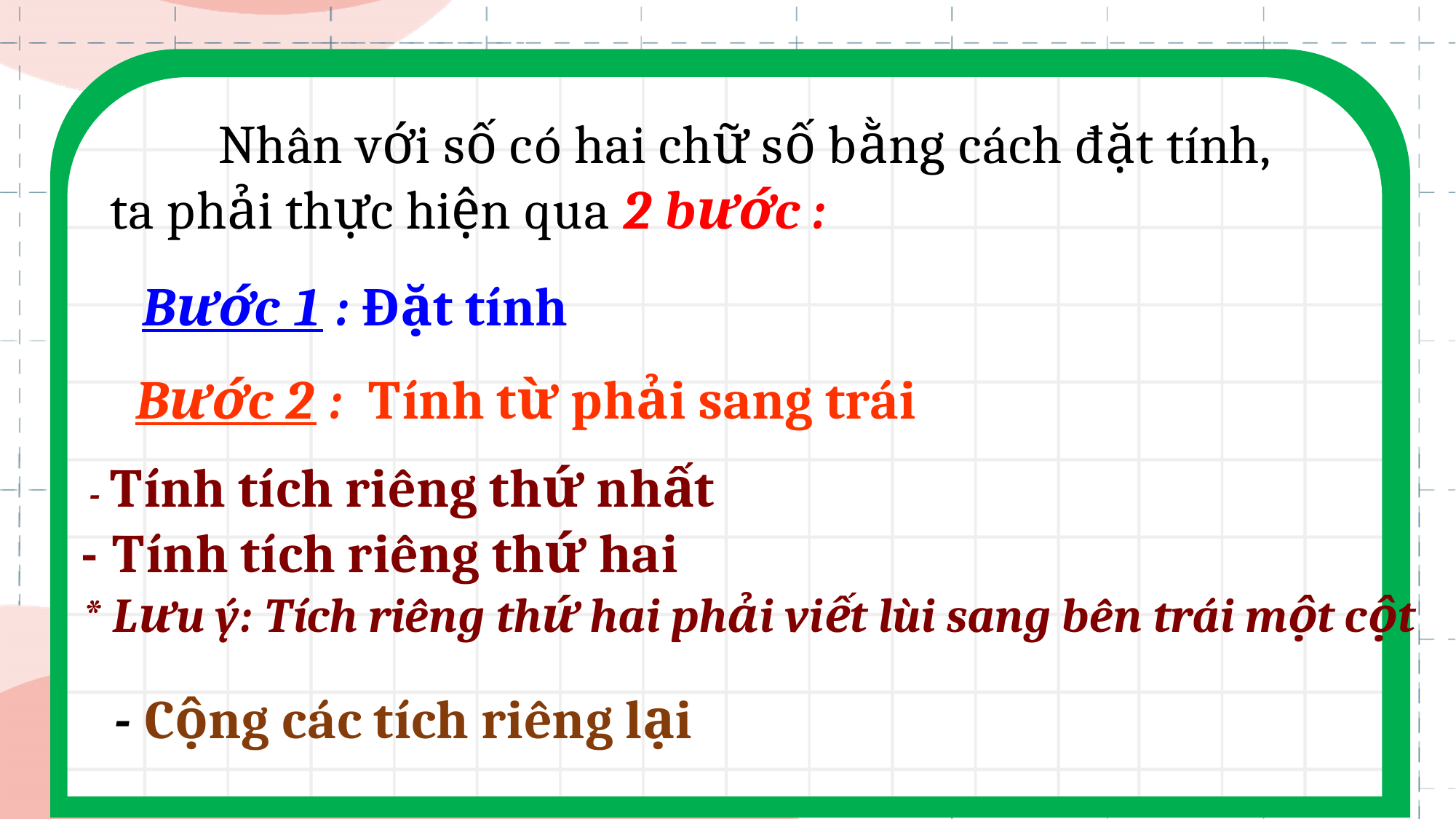

Nhân với số có hai chữ số bằng cách đặt tính, ta phải thực hiện qua 2 bước :

Bước 1 : Đặt tính
Bước 2 :  Tính từ phải sang trái
 - Tính tích riêng thứ nhất
- Tính tích riêng thứ hai
* Lưu ý: Tích riêng thứ hai phải viết lùi sang bên trái một cột
  - Cộng các tích riêng lại